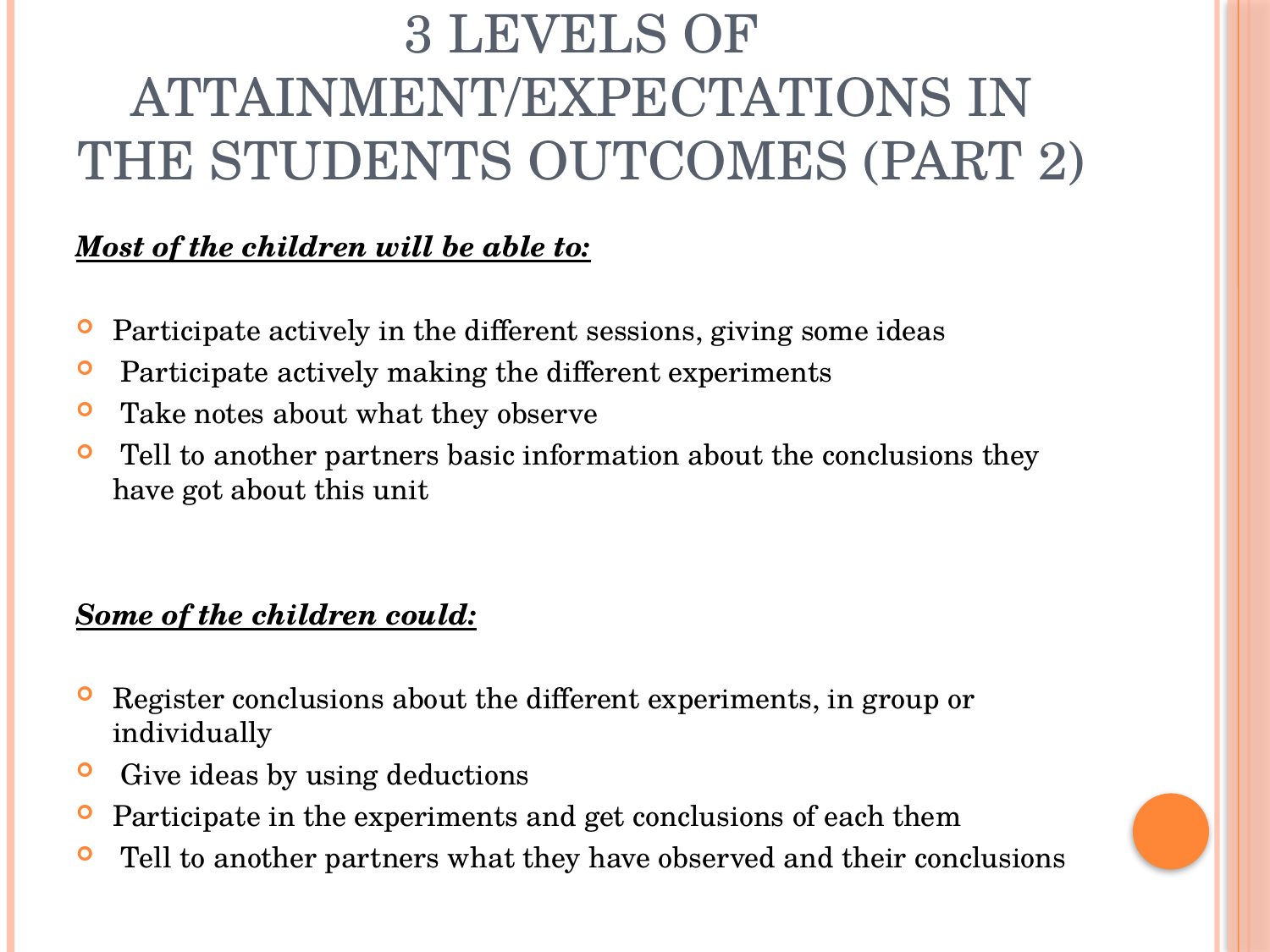

# 3 levels of Attainment/expectations in the students outcomes (Part 2)
Most of the children will be able to:

Participate actively in the different sessions, giving some ideas
 Participate actively making the different experiments
 Take notes about what they observe
 Tell to another partners basic information about the conclusions they have got about this unit

Some of the children could:

Register conclusions about the different experiments, in group or individually
 Give ideas by using deductions
Participate in the experiments and get conclusions of each them
 Tell to another partners what they have observed and their conclusions